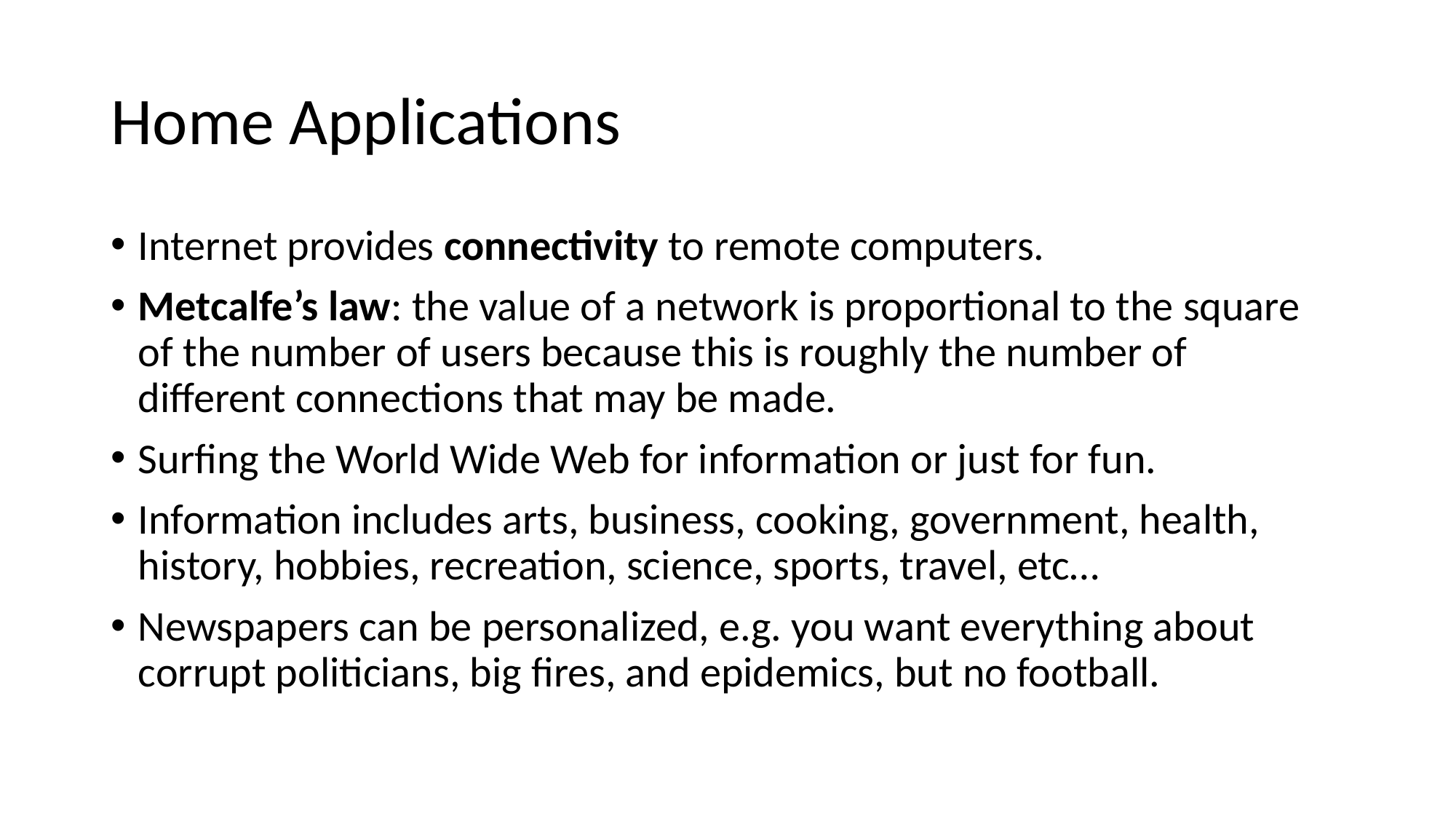

# Home Applications
Internet provides connectivity to remote computers.
Metcalfe’s law: the value of a network is proportional to the square of the number of users because this is roughly the number of different connections that may be made.
Surfing the World Wide Web for information or just for fun.
Information includes arts, business, cooking, government, health, history, hobbies, recreation, science, sports, travel, etc…
Newspapers can be personalized, e.g. you want everything about corrupt politicians, big fires, and epidemics, but no football.